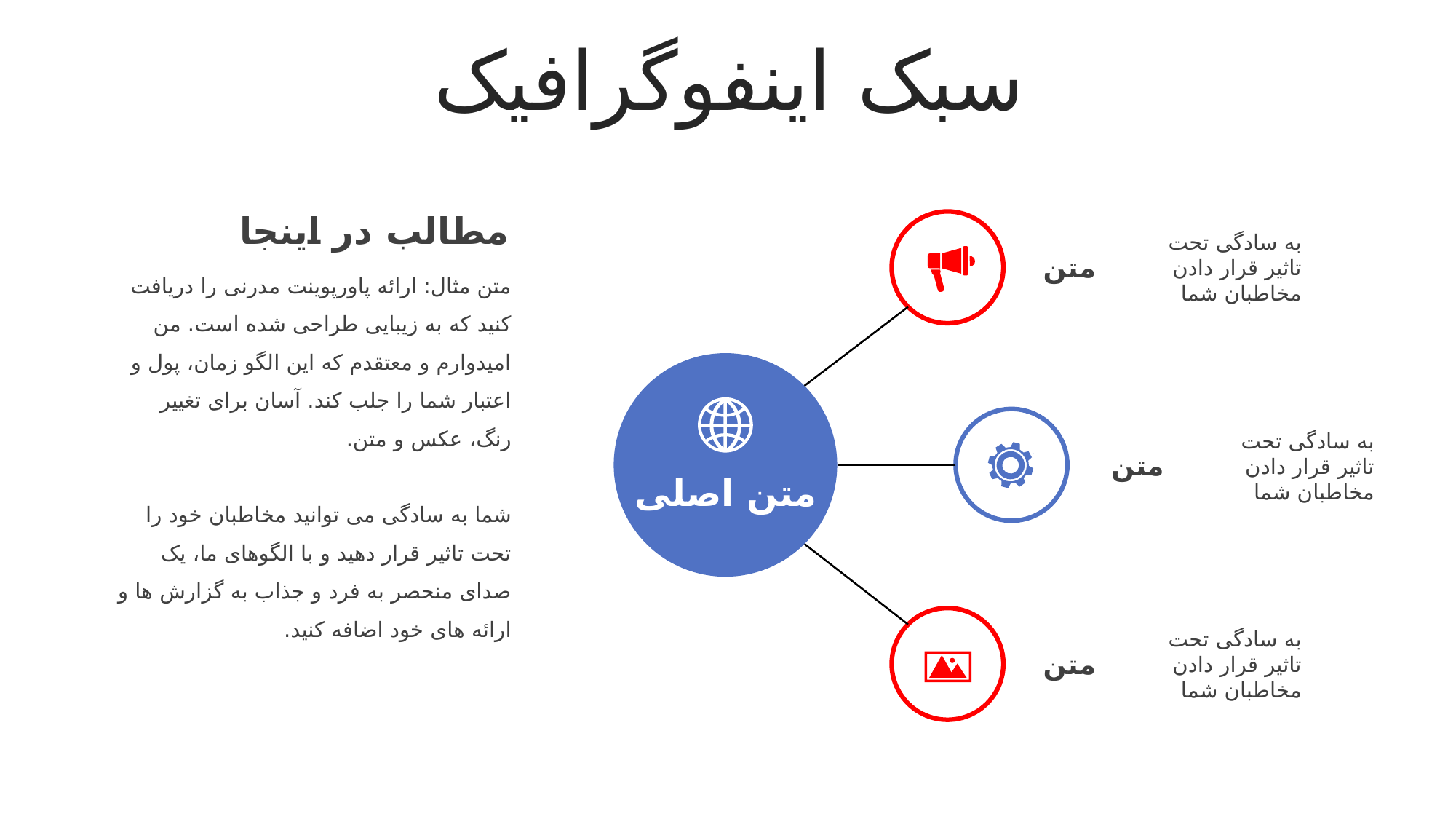

سبک اینفوگرافیک
مطالب در اینجا
متن مثال: ارائه پاورپوینت مدرنی را دریافت کنید که به زیبایی طراحی شده است. من امیدوارم و معتقدم که این الگو زمان، پول و اعتبار شما را جلب کند. آسان برای تغییر رنگ، عکس و متن.

شما به سادگی می توانید مخاطبان خود را تحت تاثیر قرار دهید و با الگوهای ما، یک صدای منحصر به فرد و جذاب به گزارش ها و ارائه های خود اضافه کنید.

به سادگی تحت تاثیر قرار دادن
مخاطبان شما
متن

به سادگی تحت تاثیر قرار دادن
مخاطبان شما

متن
متن اصلی

به سادگی تحت تاثیر قرار دادن
مخاطبان شما
متن